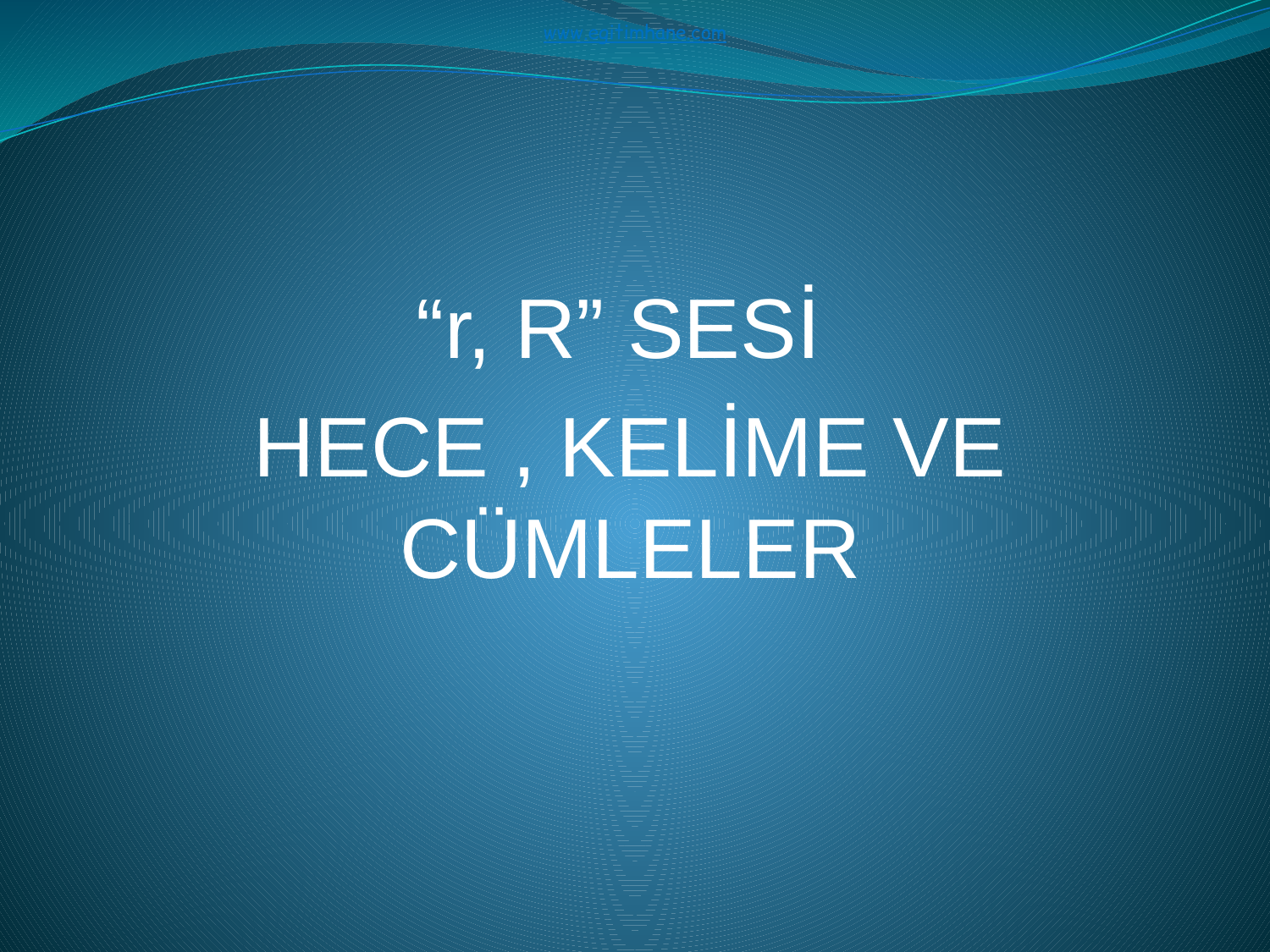

www.egitimhane.com
“r, R” SESİ
HECE , KELİME VE CÜMLELER